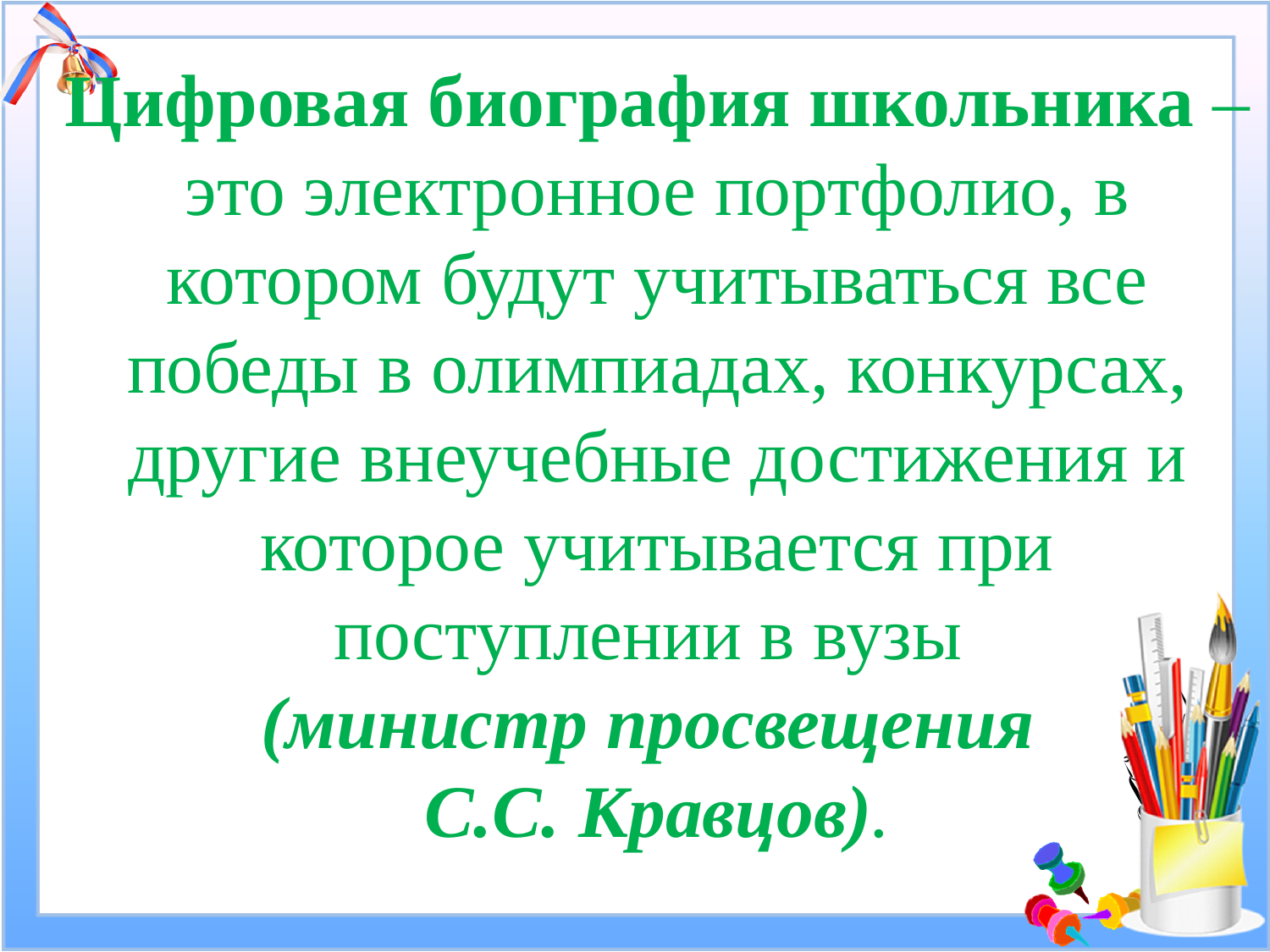

Цифровая биография школьника – это электронное портфолио, в котором будут учитываться все победы в олимпиадах, конкурсах, другие внеучебные достижения и которое учитывается при поступлении в вузы
(министр просвещения
С.С. Кравцов).